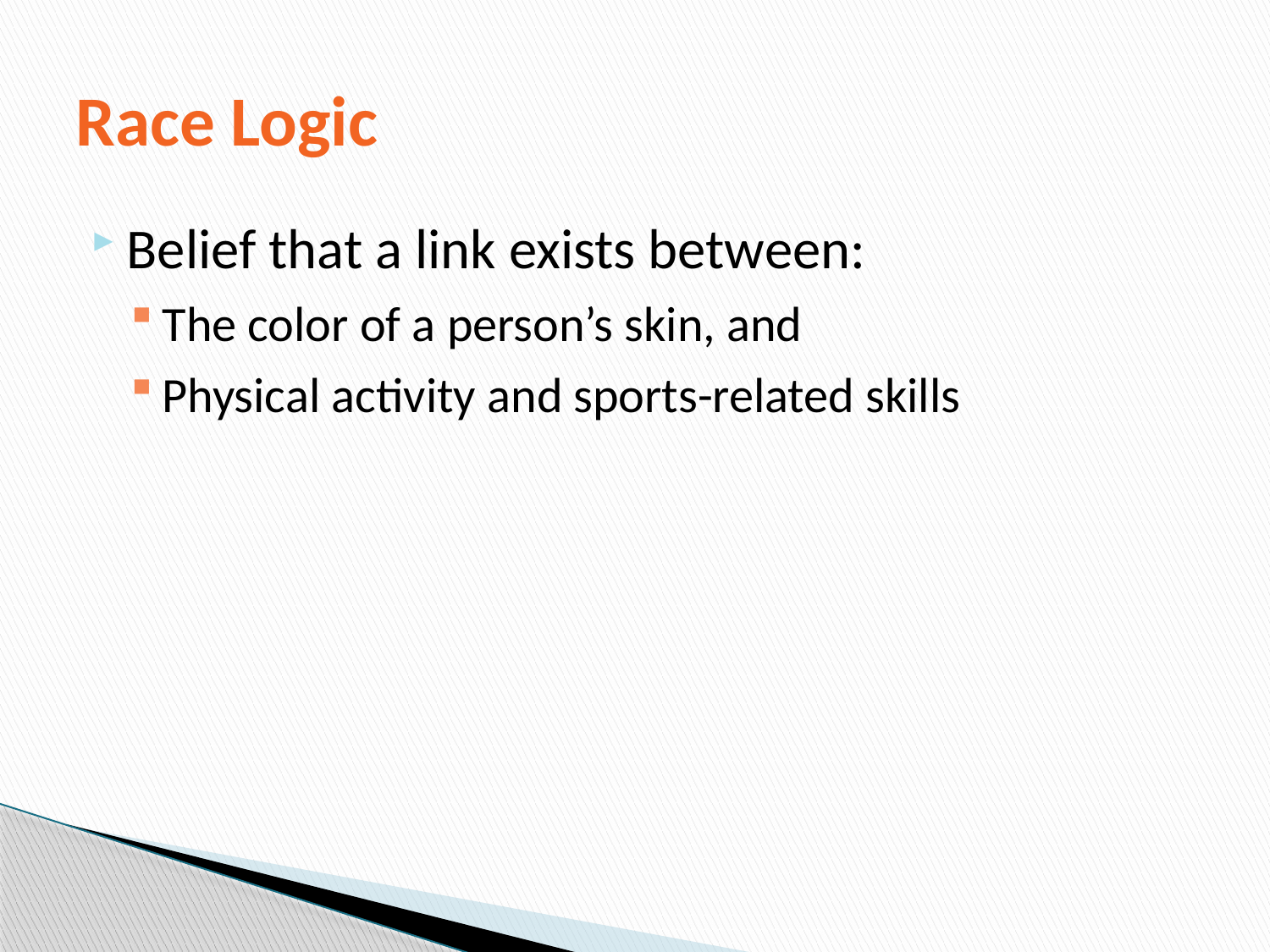

# Race Logic
Belief that a link exists between:
The color of a person’s skin, and
Physical activity and sports-related skills